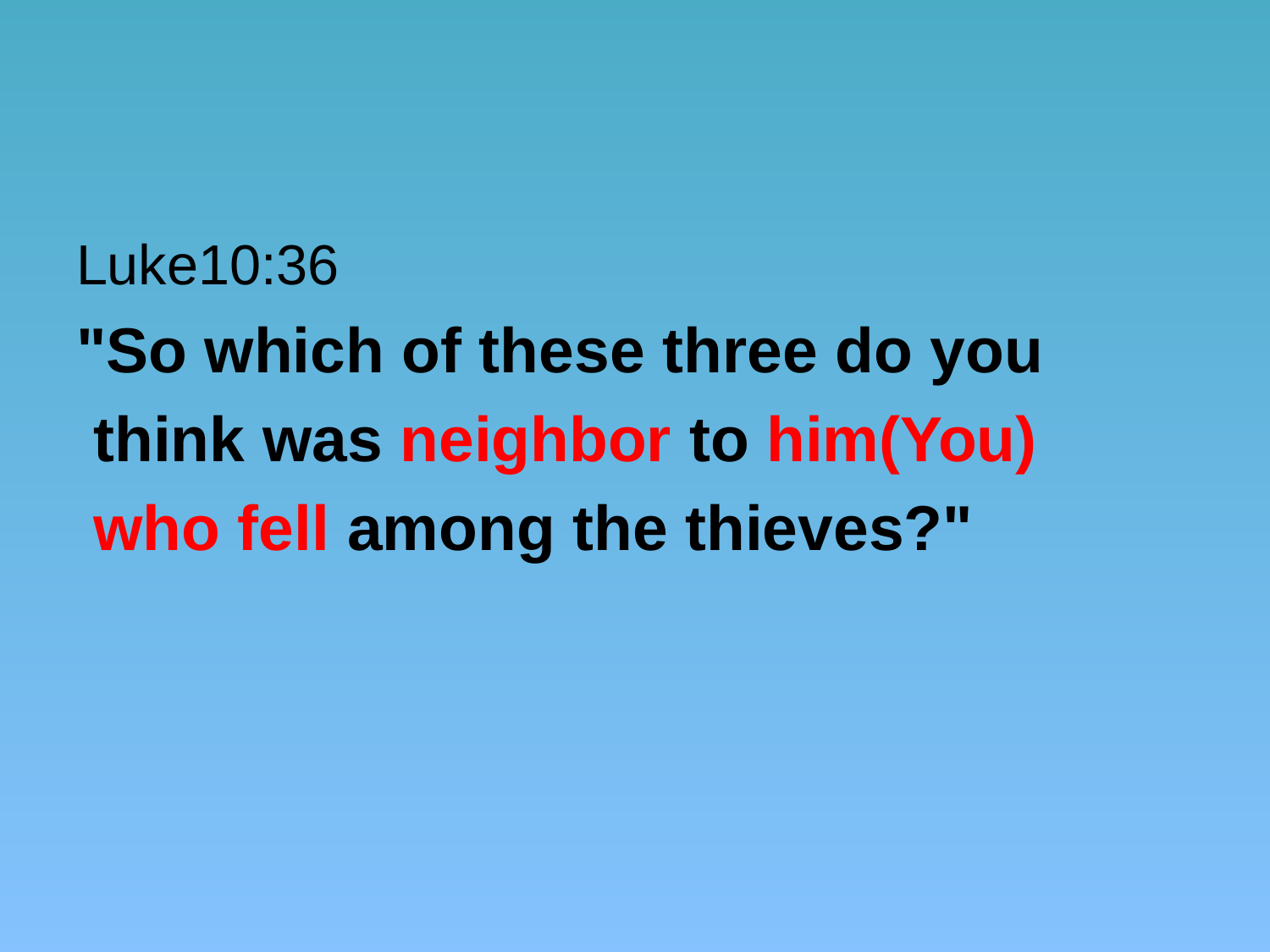

Luke10:36
"So which of these three do you
 think was neighbor to him(You)
 who fell among the thieves?"